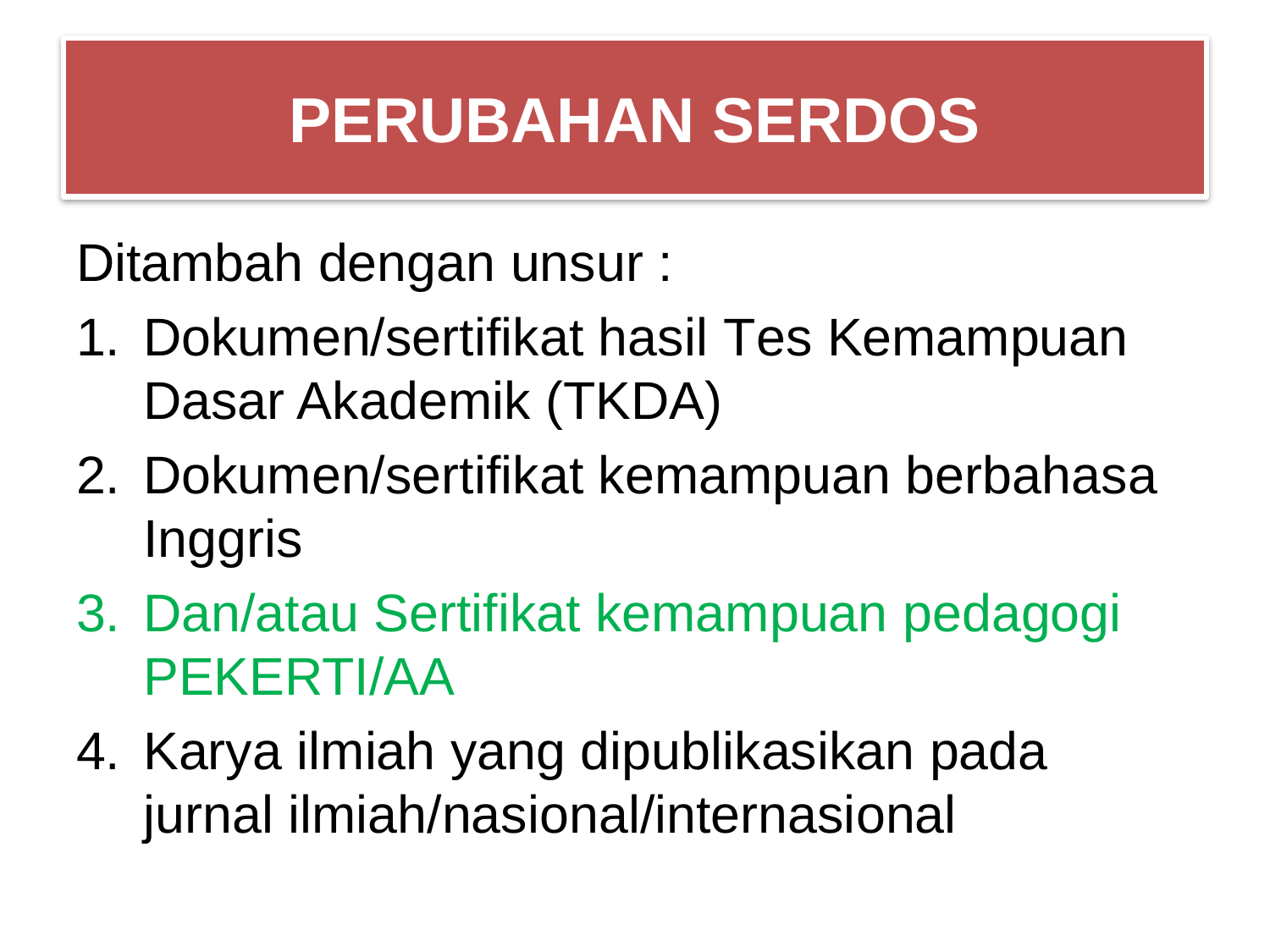

# PERUBAHAN SERDOS
Ditambah dengan unsur :
Dokumen/sertifikat hasil Tes Kemampuan Dasar Akademik (TKDA)
Dokumen/sertifikat kemampuan berbahasa Inggris
Dan/atau Sertifikat kemampuan pedagogi PEKERTI/AA
Karya ilmiah yang dipublikasikan pada jurnal ilmiah/nasional/internasional